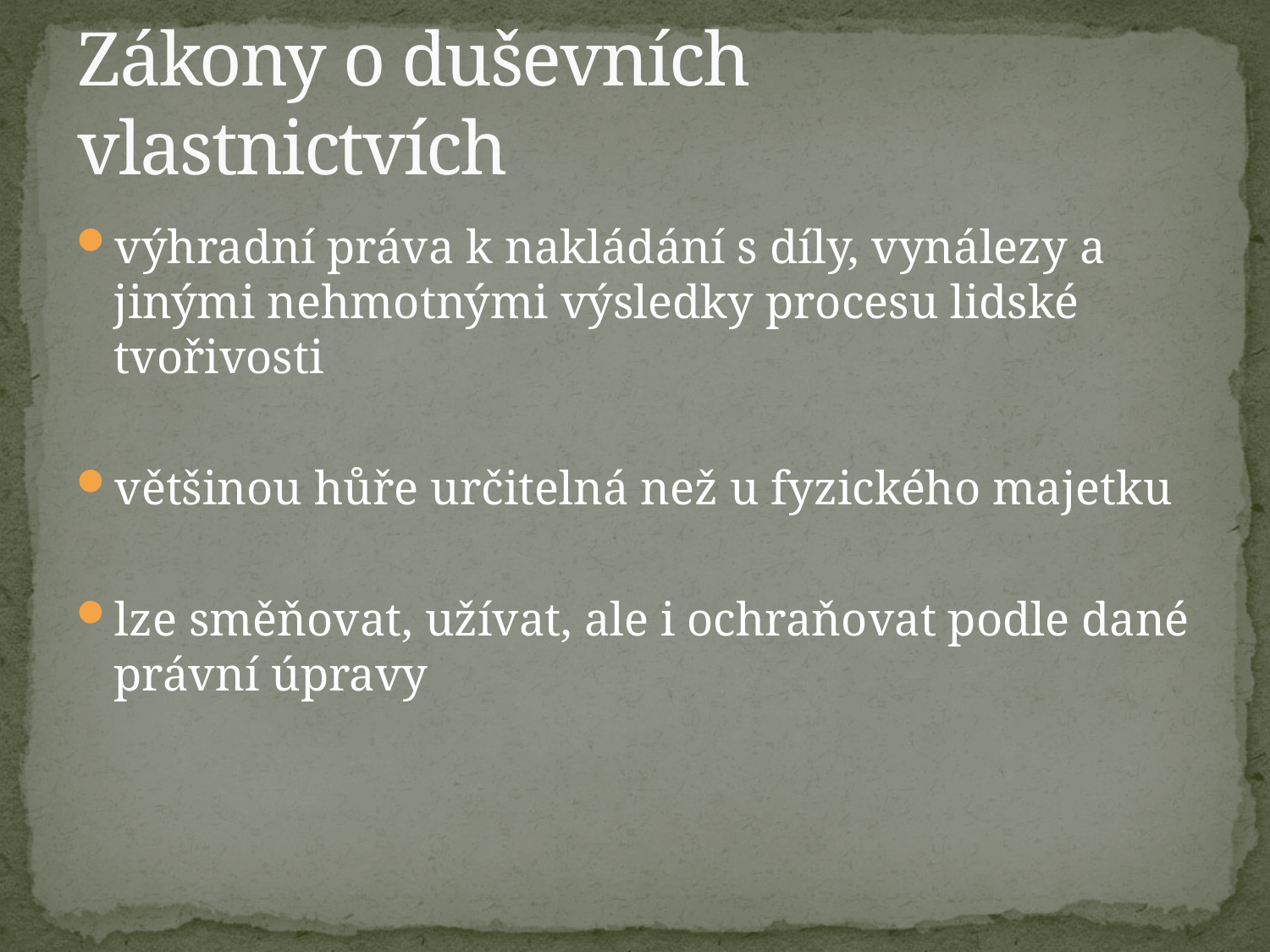

# Zákony o duševních vlastnictvích
výhradní práva k nakládání s díly, vynálezy a jinými nehmotnými výsledky procesu lidské tvořivosti

většinou hůře určitelná než u fyzického majetku

lze směňovat, užívat, ale i ochraňovat podle dané právní úpravy